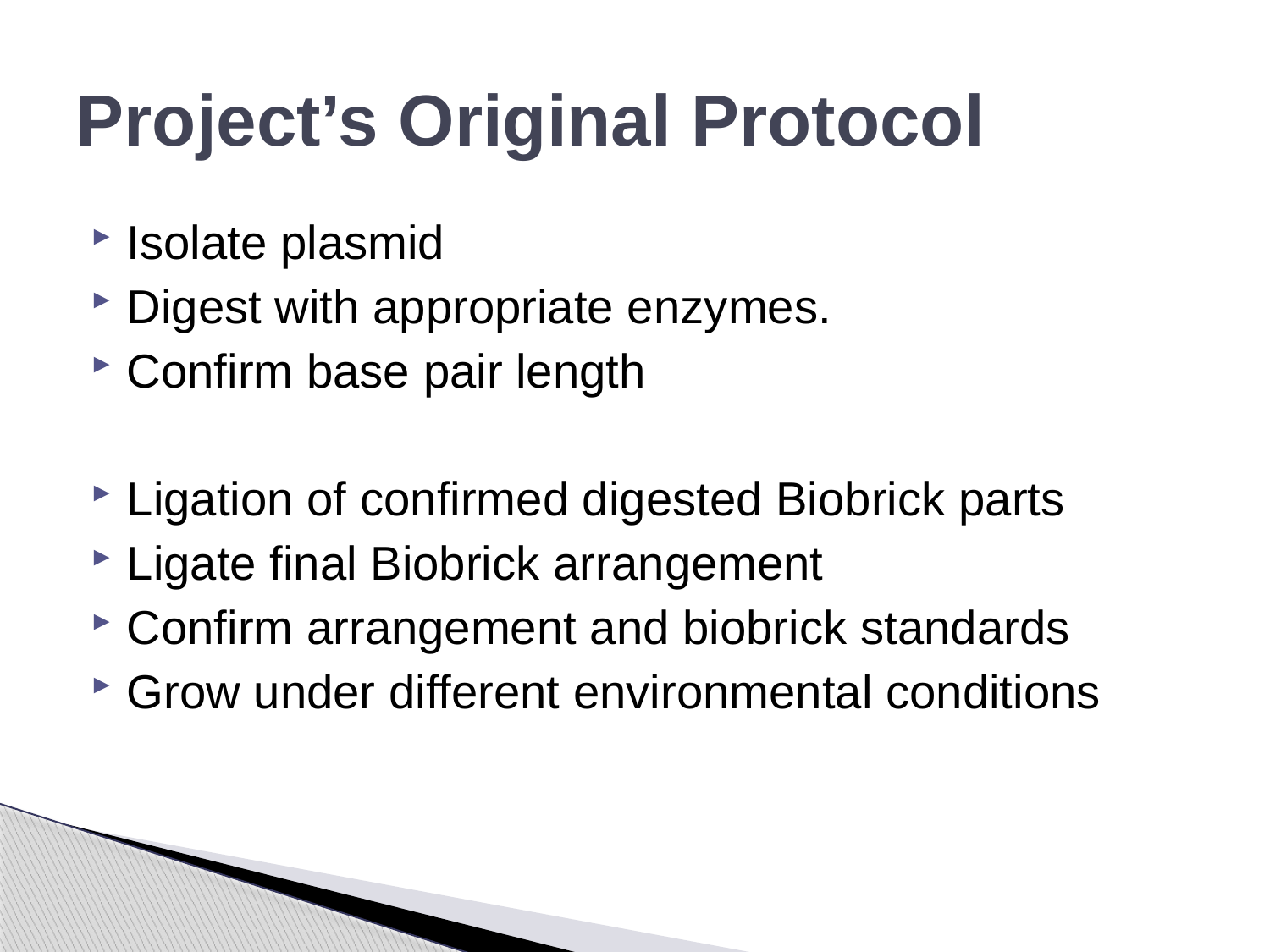

# Project’s Original Protocol
Isolate plasmid
Digest with appropriate enzymes.
Confirm base pair length

Ligation of confirmed digested Biobrick parts
Ligate final Biobrick arrangement
Confirm arrangement and biobrick standards
Grow under different environmental conditions